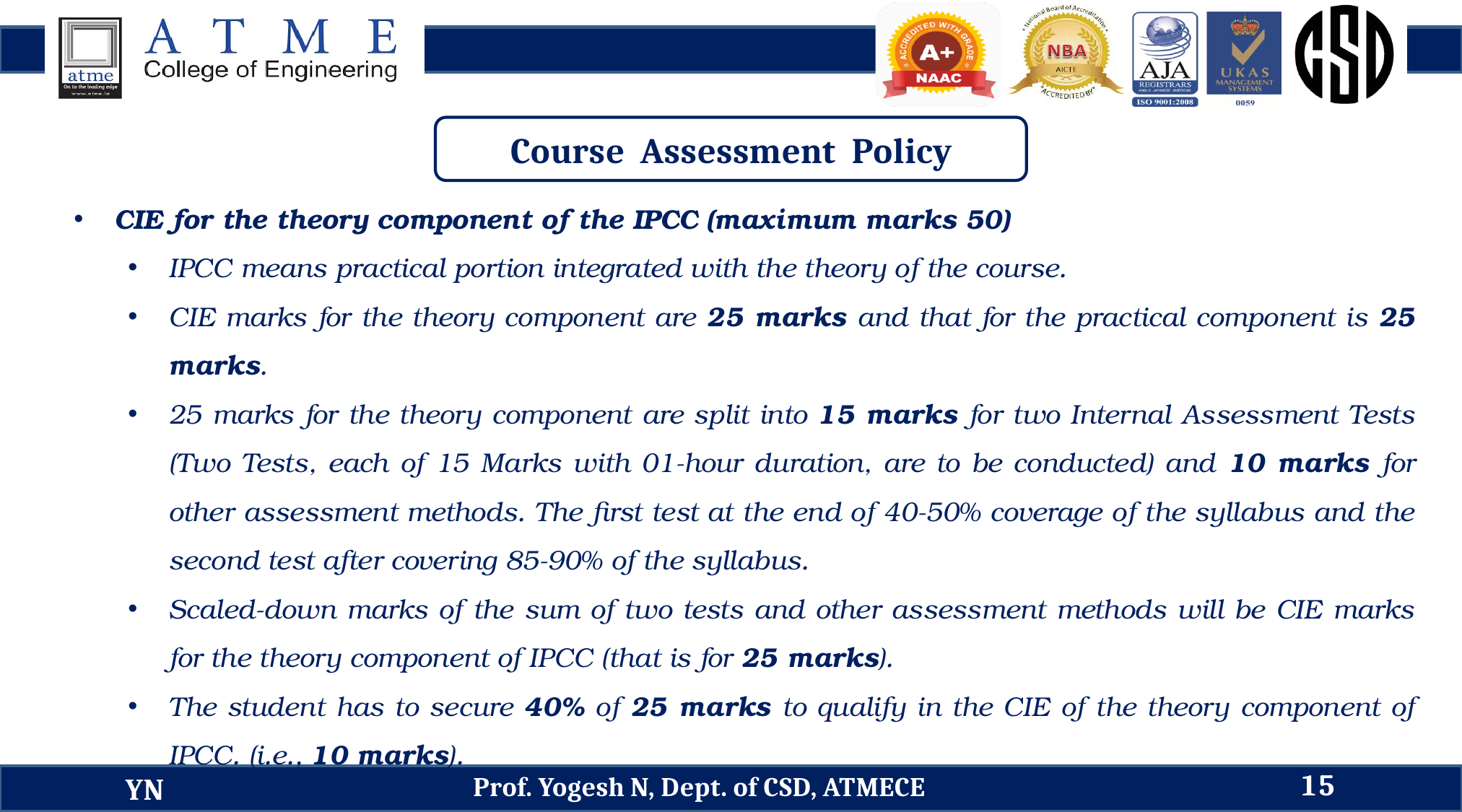

Course  Assessment  Policy
CIE for the theory component of the IPCC (maximum marks 50)
IPCC means practical portion integrated with the theory of the course.
CIE marks for the theory component are 25 marks and that for the practical component is 25 marks.
25 marks for the theory component are split into 15 marks for two Internal Assessment Tests (Two Tests, each of 15 Marks with 01-hour duration, are to be conducted) and 10 marks for other assessment methods. The first test at the end of 40-50% coverage of the syllabus and the second test after covering 85-90% of the syllabus.
Scaled-down marks of the sum of two tests and other assessment methods will be CIE marks for the theory component of IPCC (that is for 25 marks).
The student has to secure 40% of 25 marks to qualify in the CIE of the theory component of IPCC. (i.e., 10 marks).
15
Prof. Yogesh N, Dept. of CSD, ATMECE
YN